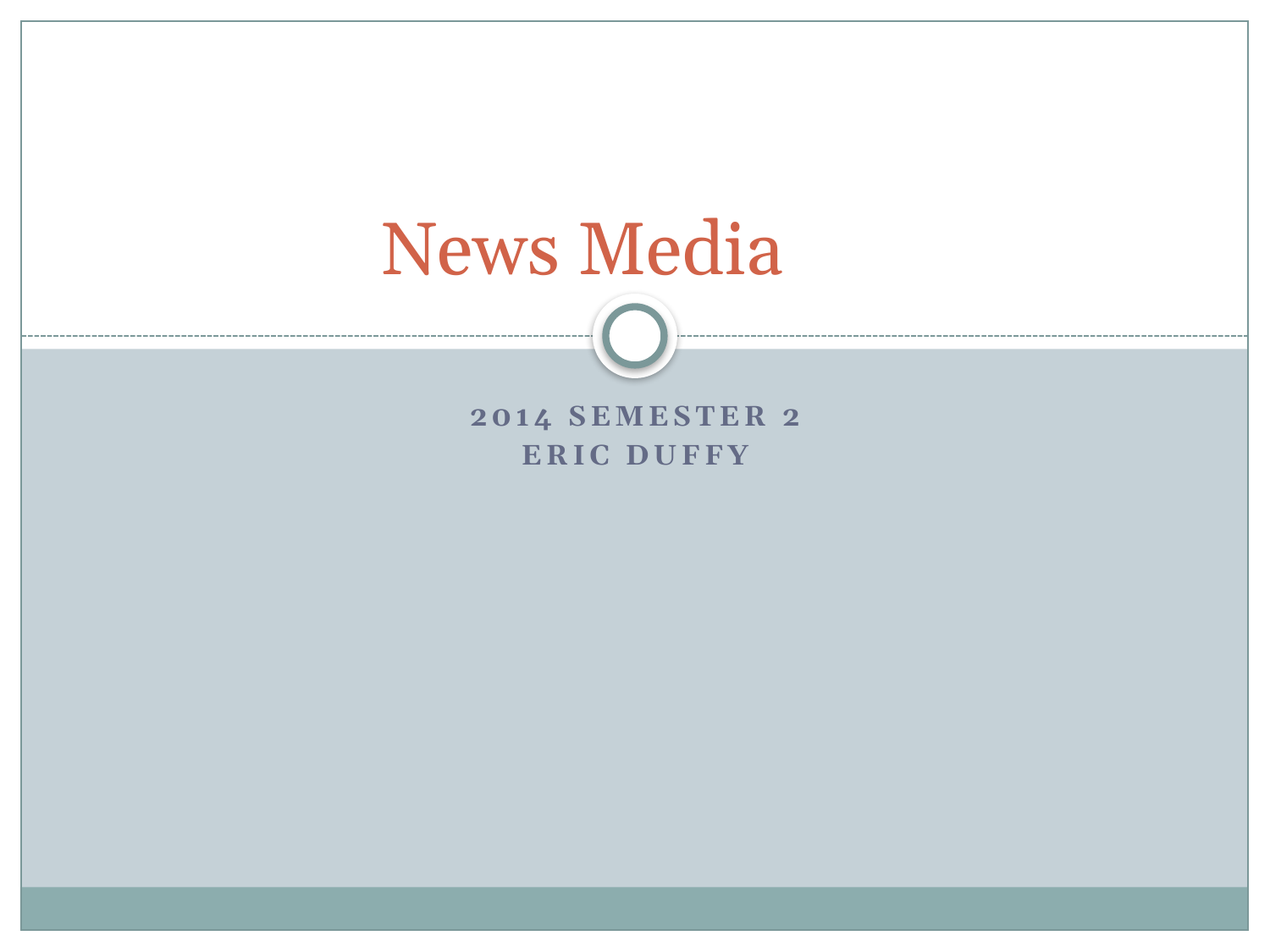

# News Media
2014 Semester 2
Eric Duffy